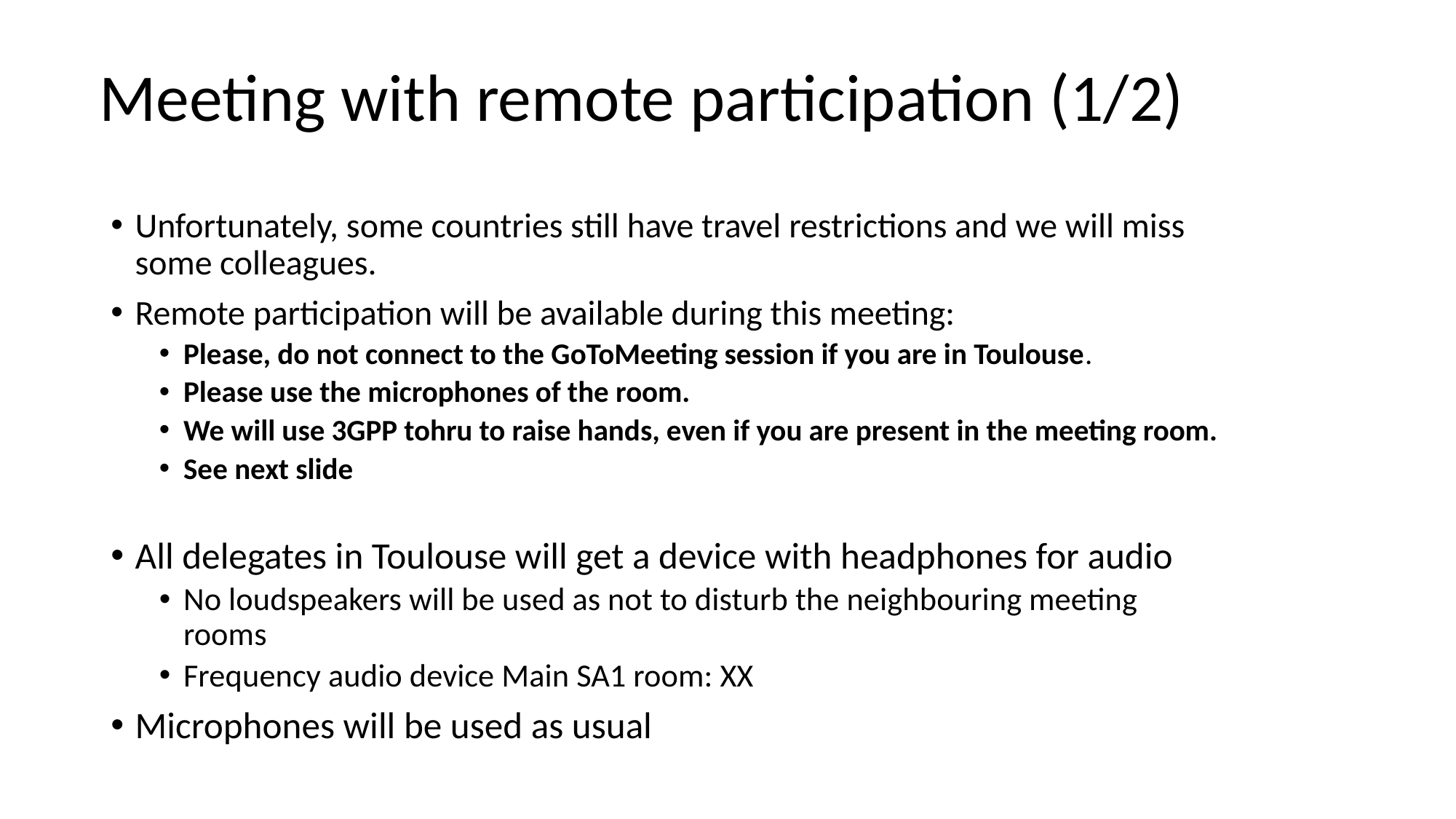

# Meeting with remote participation (1/2)
Unfortunately, some countries still have travel restrictions and we will miss some colleagues.
Remote participation will be available during this meeting:
Please, do not connect to the GoToMeeting session if you are in Toulouse.
Please use the microphones of the room.
We will use 3GPP tohru to raise hands, even if you are present in the meeting room.
See next slide

All delegates in Toulouse will get a device with headphones for audio
No loudspeakers will be used as not to disturb the neighbouring meeting rooms
Frequency audio device Main SA1 room: XX
Microphones will be used as usual